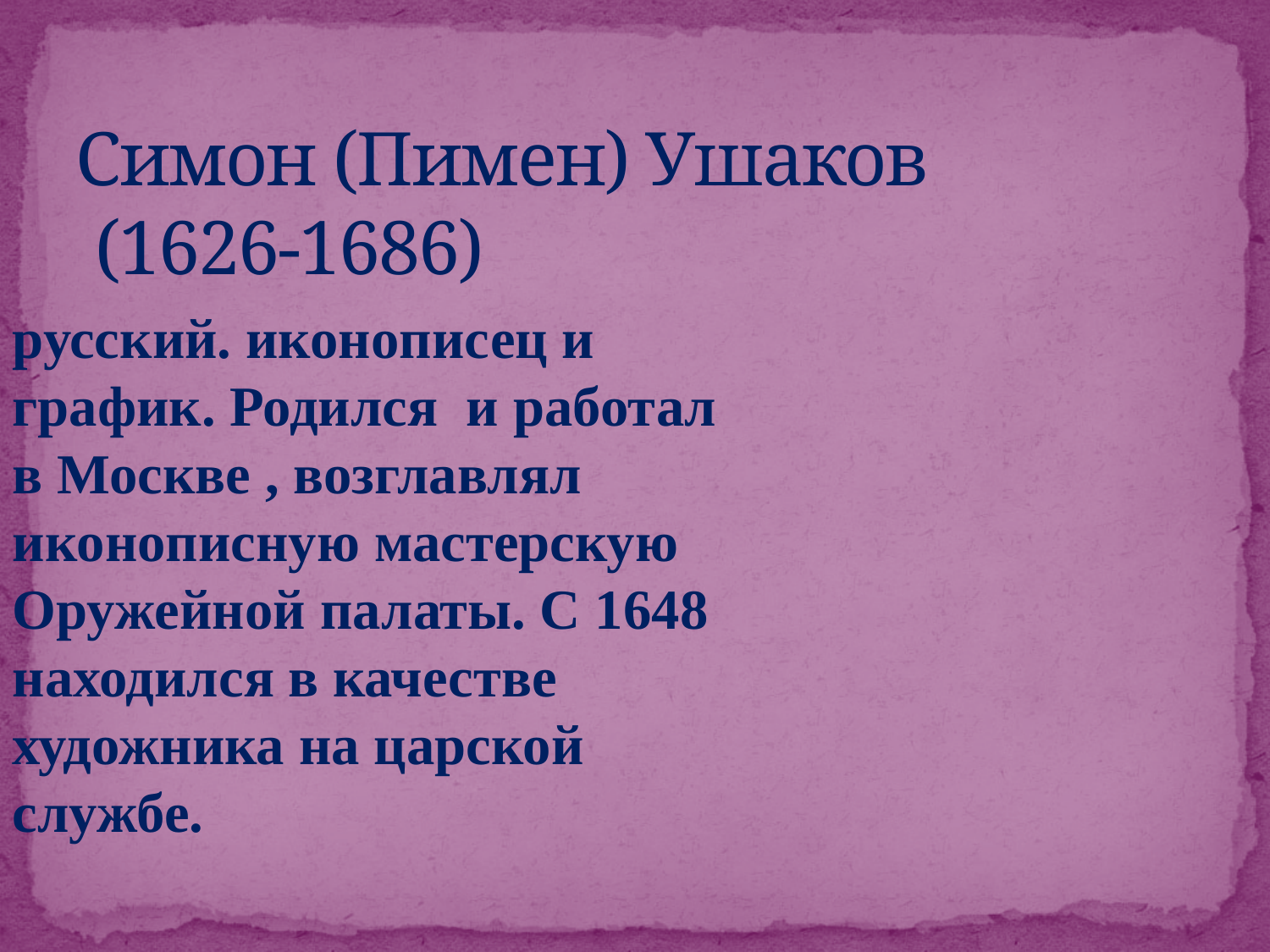

# Симон (Пимен) Ушаков (1626-1686)
русский. иконописец и график. Родился  и работал в Москве , возглавлял иконописную мастерскую Оружейной палаты. С 1648 находился в качестве художника на царской службе.